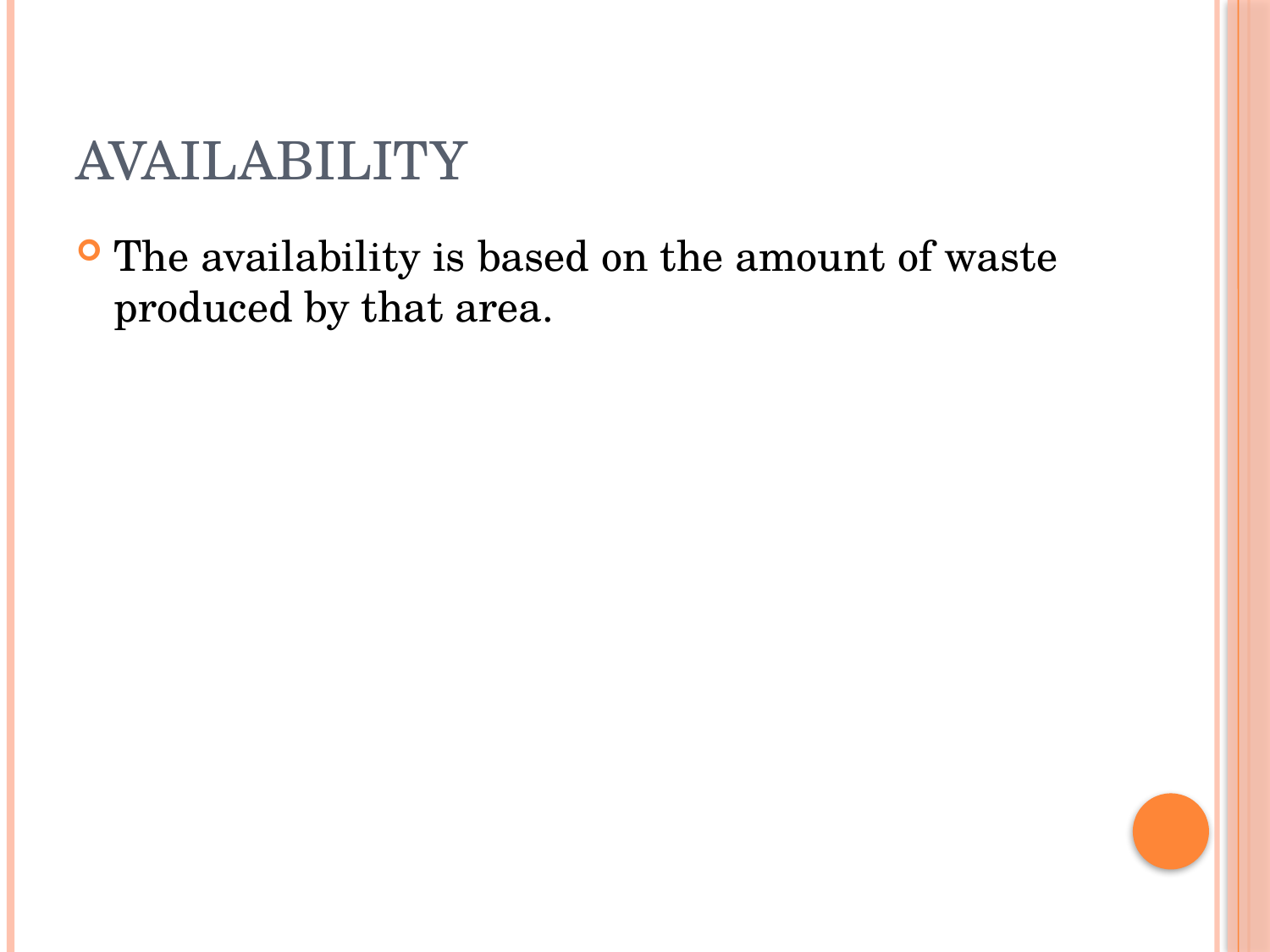

# Availability
The availability is based on the amount of waste produced by that area.